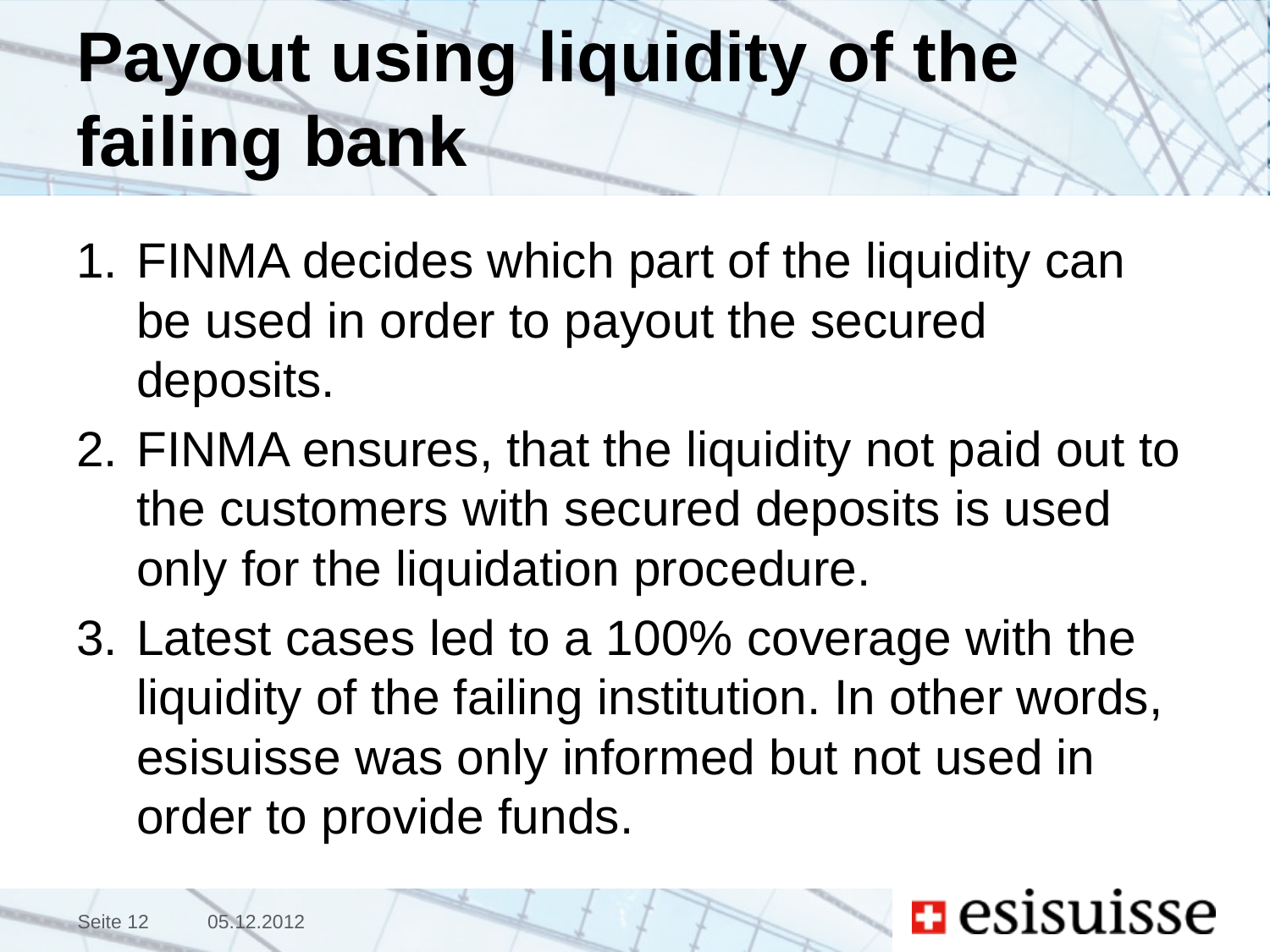

# Payout using liquidity of the failing bank
FINMA decides which part of the liquidity can be used in order to payout the secured deposits.
FINMA ensures, that the liquidity not paid out to the customers with secured deposits is used only for the liquidation procedure.
Latest cases led to a 100% coverage with the liquidity of the failing institution. In other words, esisuisse was only informed but not used in order to provide funds.

Seite 12
05.12.2012